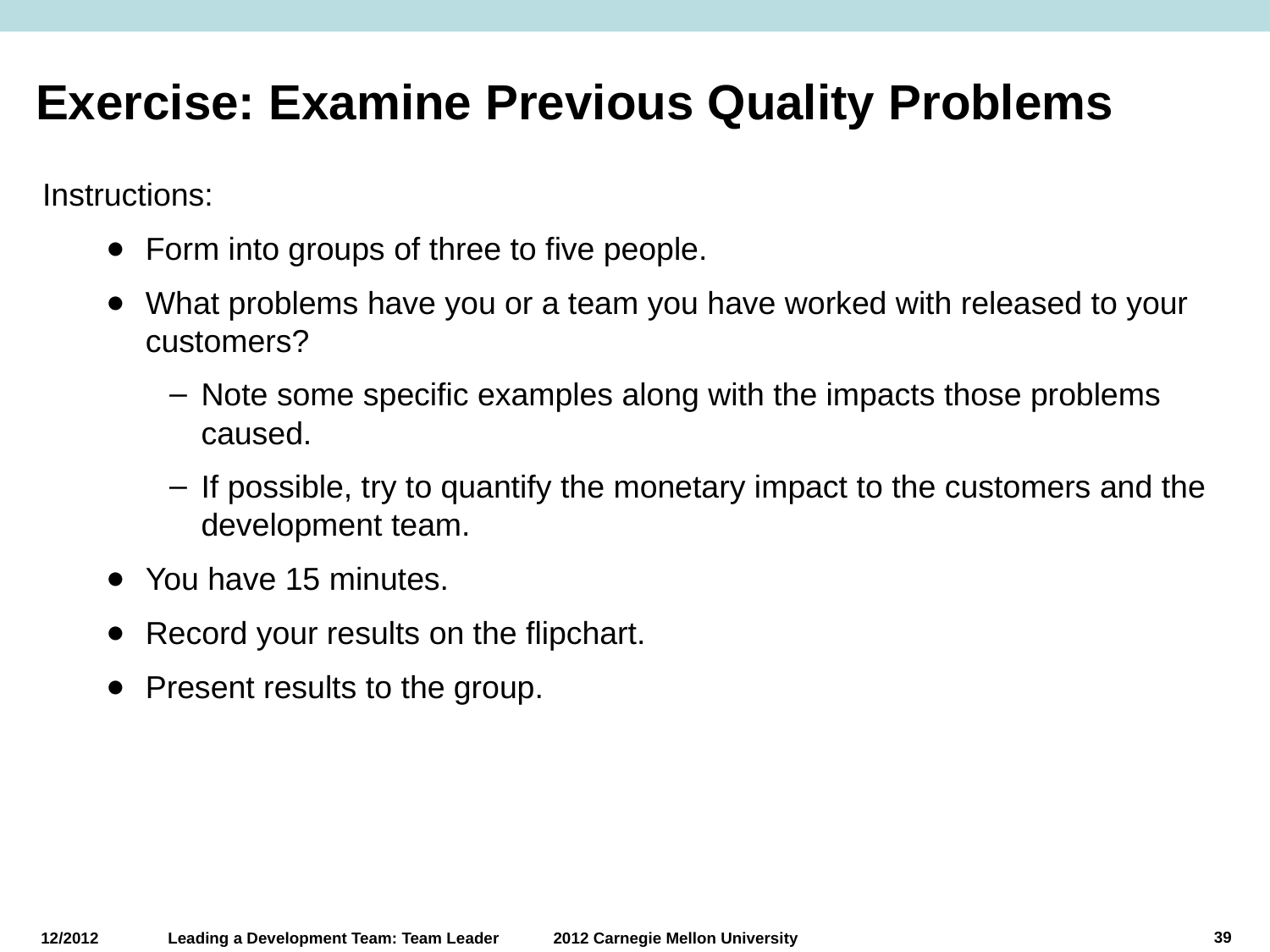

# Exercise: Examine Previous Quality Problems
Instructions:
Form into groups of three to five people.
What problems have you or a team you have worked with released to your customers?
Note some specific examples along with the impacts those problems caused.
If possible, try to quantify the monetary impact to the customers and the development team.
You have 15 minutes.
Record your results on the flipchart.
Present results to the group.